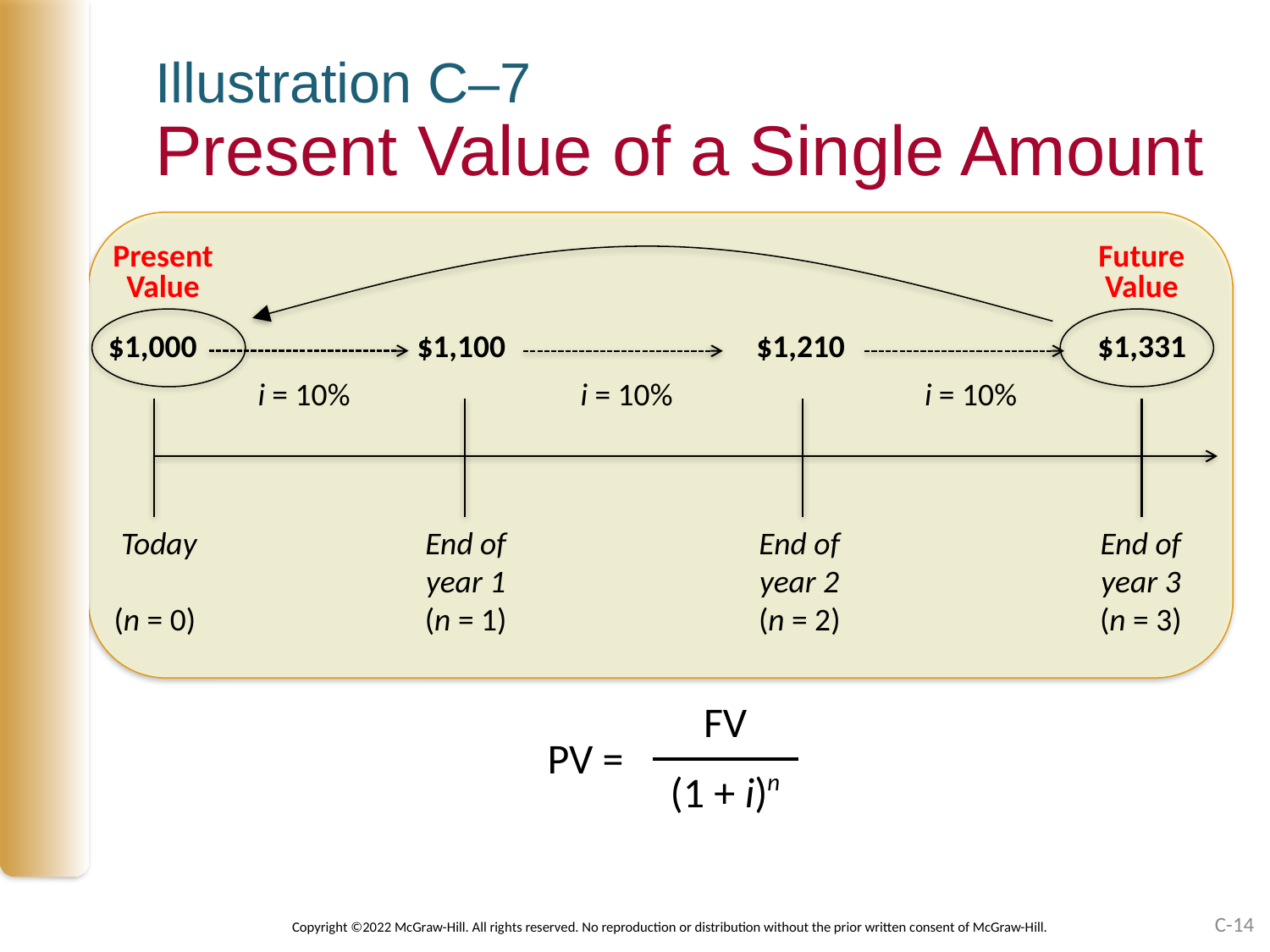

# Illustration C–7 Present Value of a Single Amount

Present
Value
Future
Value

$1,000
$1,100
$1,210
$1,331
i = 10%                                i = 10%                                   i = 10%
 End of
year 2
(n = 2)
 End of
year 3
(n = 3)
 Today

(n = 0)
 End of
year 1
(n = 1)
FV
PV =
(1 + i)n
C-14
Copyright ©2022 McGraw-Hill. All rights reserved. No reproduction or distribution without the prior written consent of McGraw-Hill.